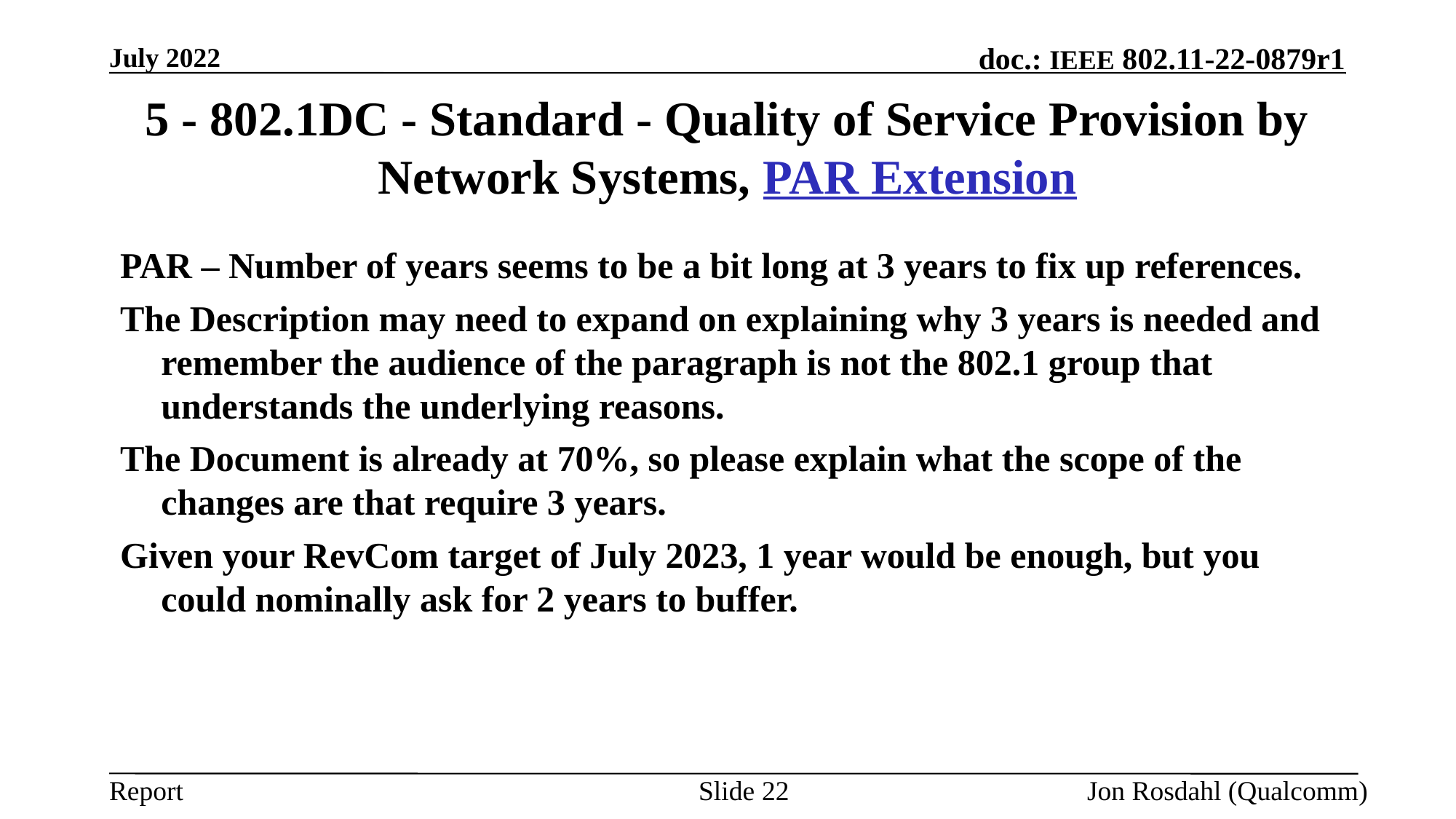

July 2022
# 5 - 802.1DC - Standard - Quality of Service Provision by Network Systems, PAR Extension
PAR – Number of years seems to be a bit long at 3 years to fix up references.
The Description may need to expand on explaining why 3 years is needed and remember the audience of the paragraph is not the 802.1 group that understands the underlying reasons.
The Document is already at 70%, so please explain what the scope of the changes are that require 3 years.
Given your RevCom target of July 2023, 1 year would be enough, but you could nominally ask for 2 years to buffer.
Slide 22
Jon Rosdahl (Qualcomm)